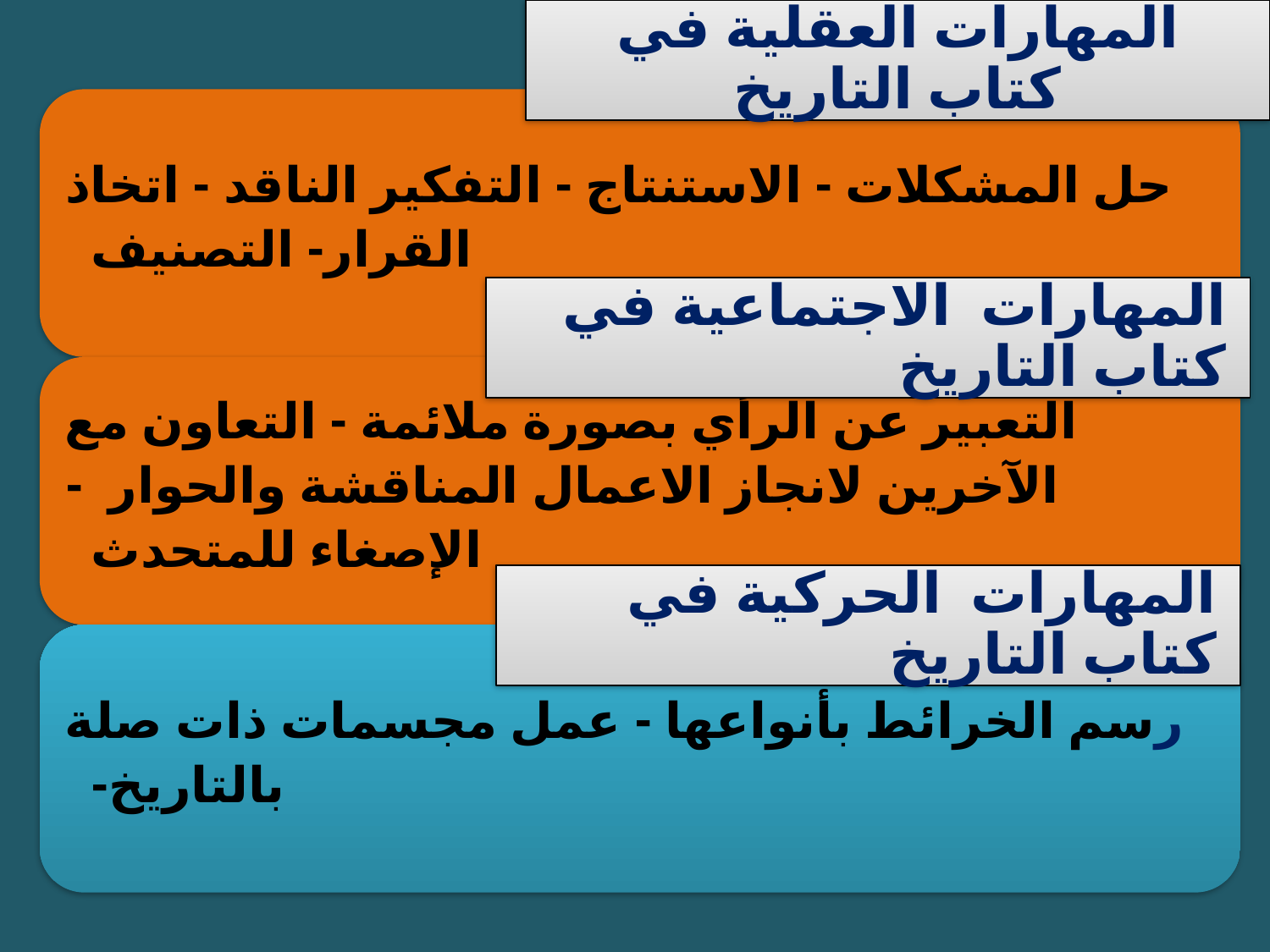

المهارات العقلية في كتاب التاريخ
رسم الخرائط بأنواعها - عمل مجسمات ذات صلة بالتاريخ-
المهارات  الاجتماعية في كتاب التاريخ
المهارات  الحركية في كتاب التاريخ